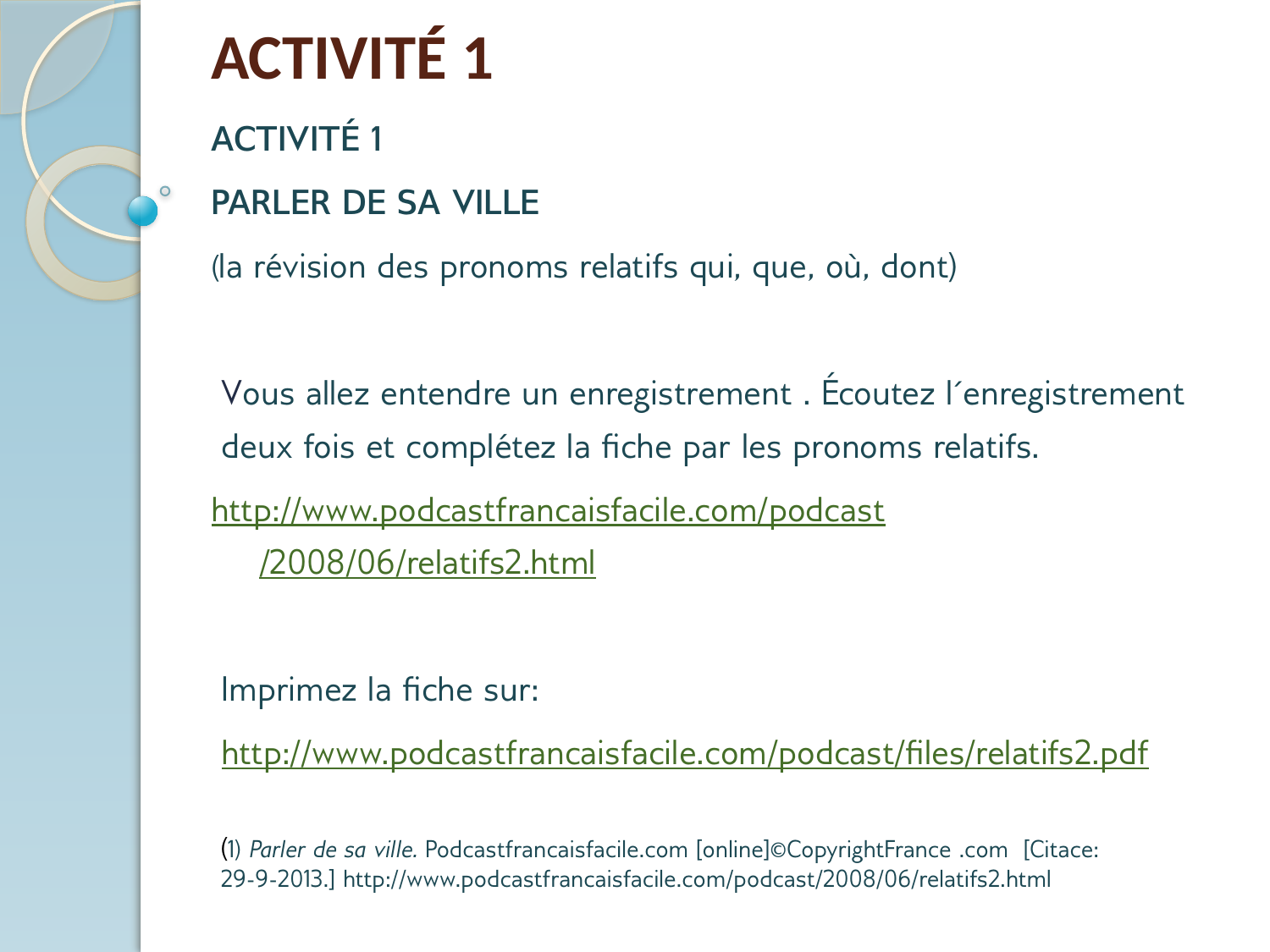

# ACTIVITÉ 1
ACTIVITÉ 1
PARLER DE SA VILLE
(la révision des pronoms relatifs qui, que, où, dont)

Vous allez entendre un enregistrement . Écoutez l´enregistrement deux fois et complétez la fiche par les pronoms relatifs.
http://www.podcastfrancaisfacile.com/podcast/2008/06/relatifs2.html

Imprimez la fiche sur:
http://www.podcastfrancaisfacile.com/podcast/files/relatifs2.pdf

(1) Parler de sa ville. Podcastfrancaisfacile.com [online]©CopyrightFrance .com  [Citace: 29-9-2013.] http://www.podcastfrancaisfacile.com/podcast/2008/06/relatifs2.html